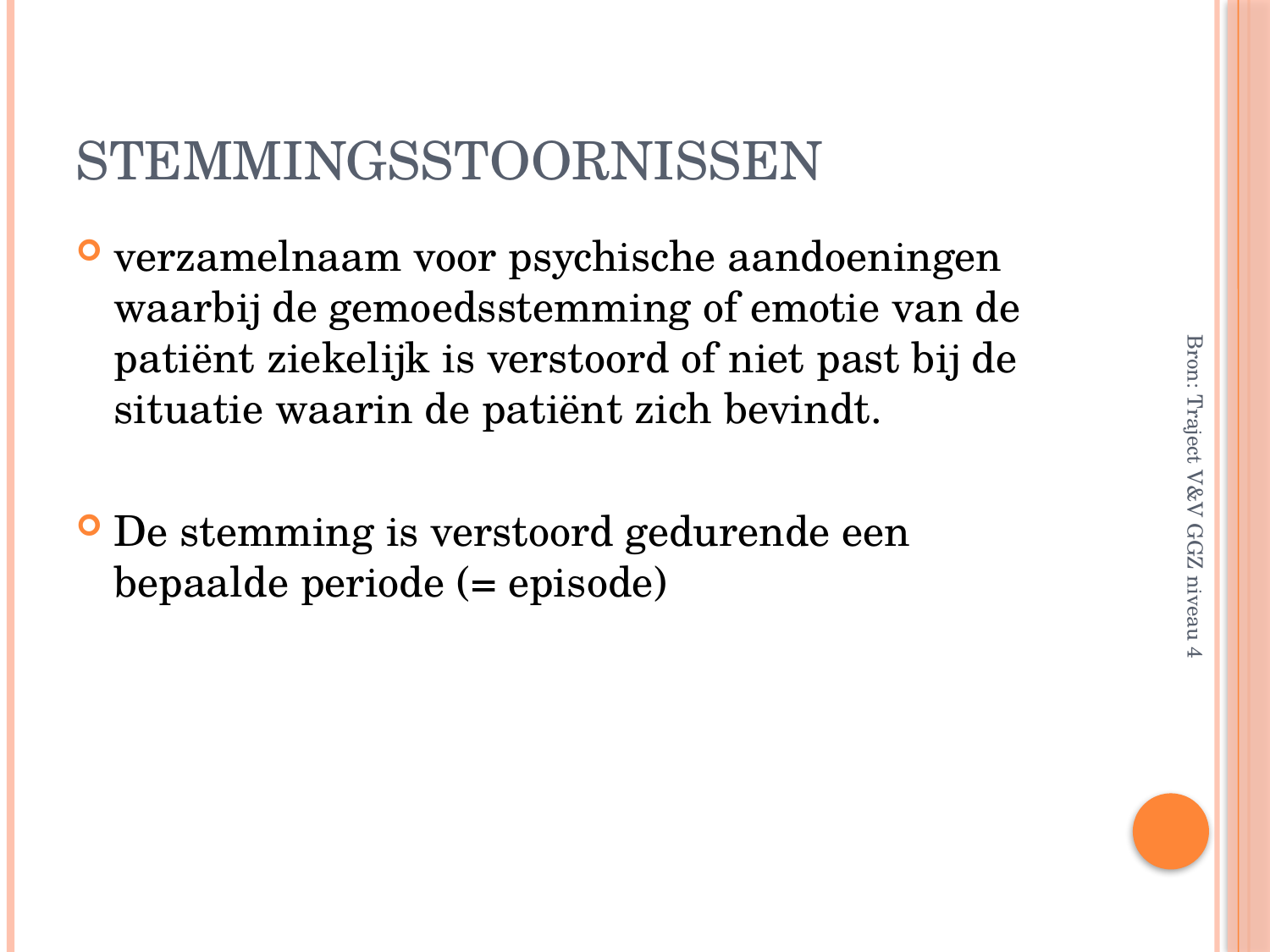

# Stemmingsstoornissen
verzamelnaam voor psychische aandoeningen waarbij de gemoedsstemming of emotie van de patiënt ziekelijk is verstoord of niet past bij de situatie waarin de patiënt zich bevindt.

De stemming is verstoord gedurende een bepaalde periode (= episode)
Bron: Traject V&V GGZ niveau 4